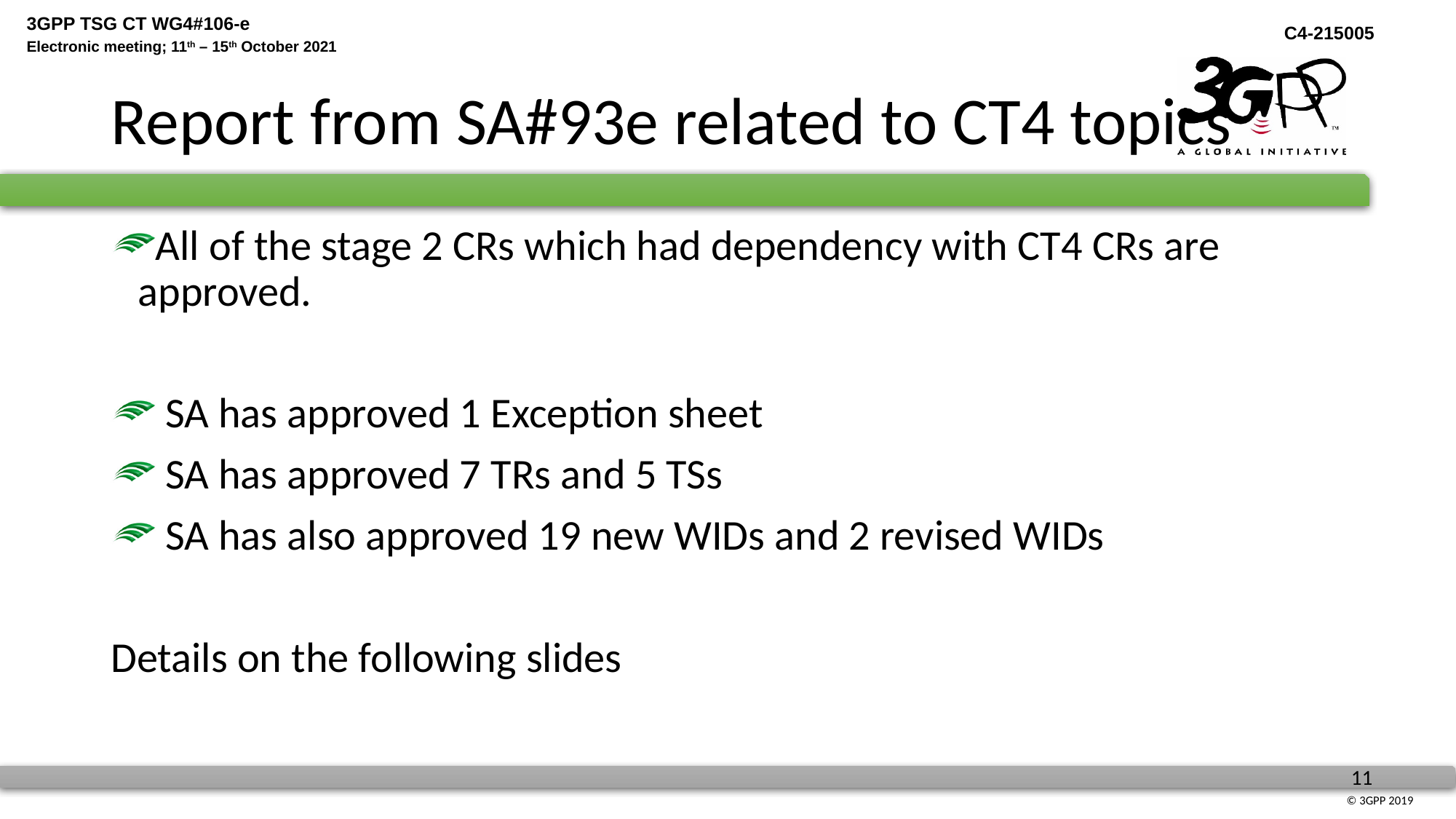

# Report from SA#93e related to CT4 topics
All of the stage 2 CRs which had dependency with CT4 CRs are approved.

 SA has approved 1 Exception sheet
 SA has approved 7 TRs and 5 TSs
 SA has also approved 19 new WIDs and 2 revised WIDs

Details on the following slides